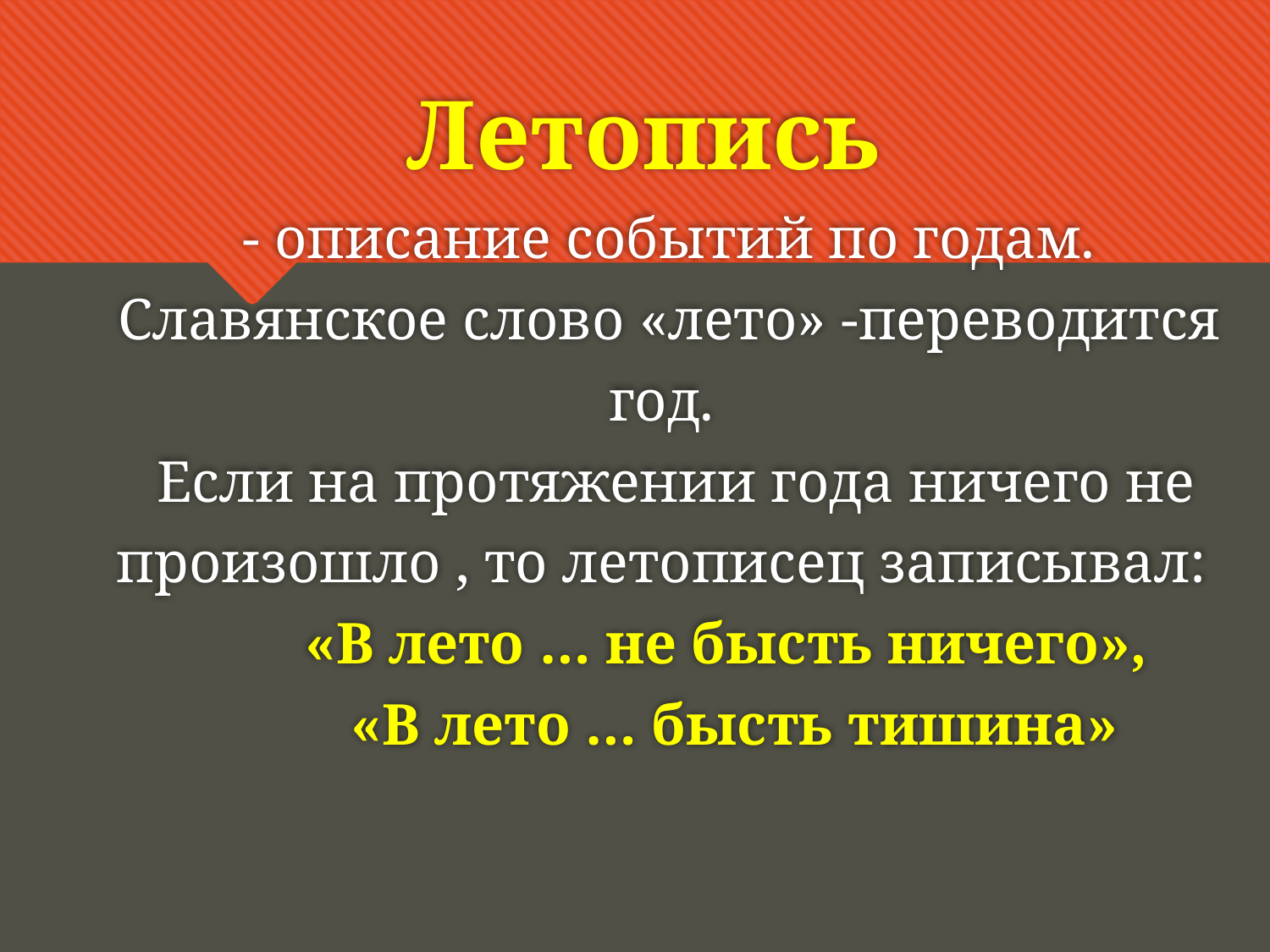

# Летопись - описание событий по годам. Славянское слово «лето» -переводится год. Если на протяжении года ничего не произошло , то летописец записывал: «В лето … не бысть ничего», «В лето … бысть тишина»